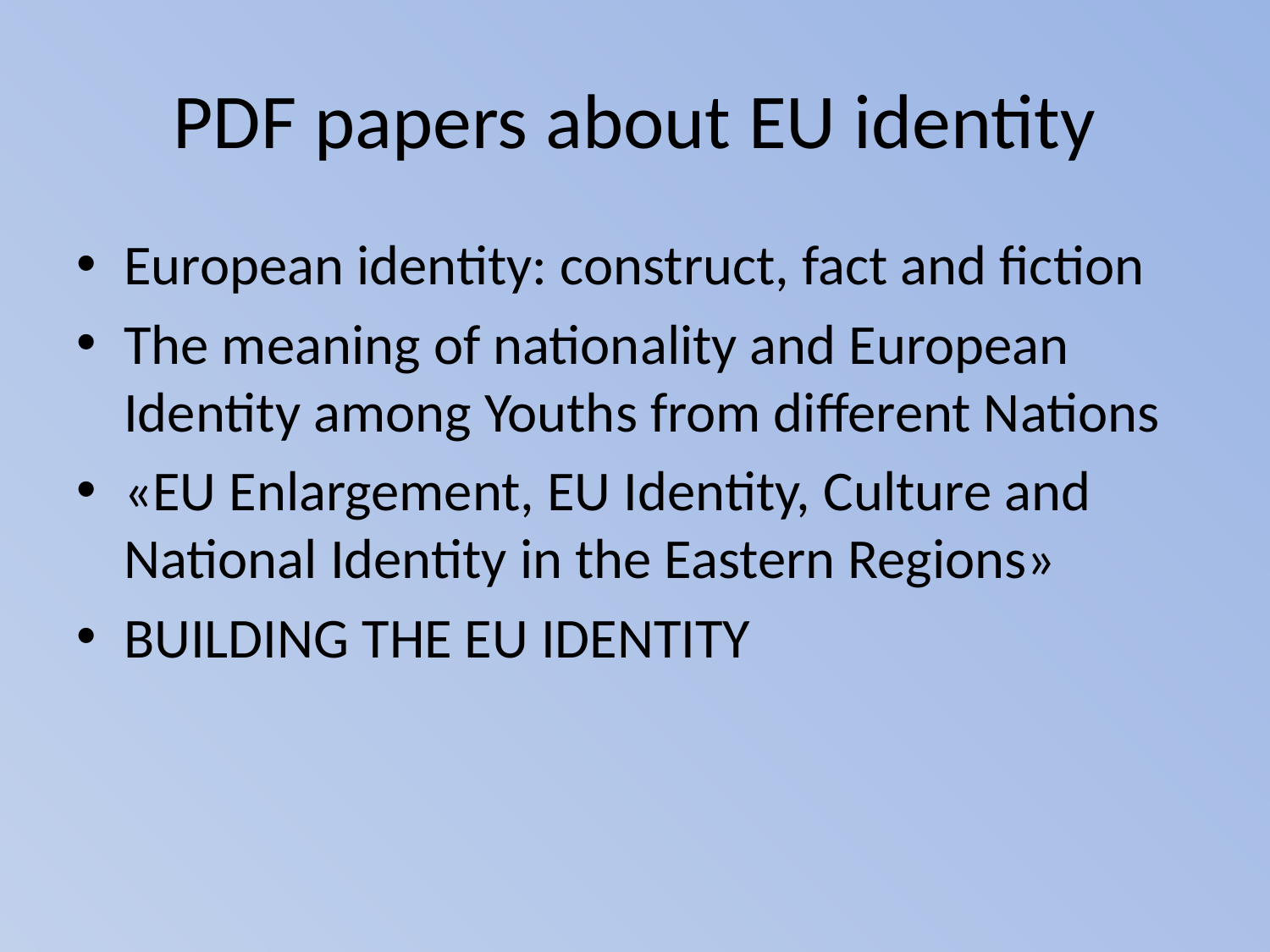

# PDF papers about EU identity
European identity: construct, fact and fiction
The meaning of nationality and European Identity among Youths from different Nations
«EU Enlargement, EU Identity, Culture and National Identity in the Eastern Regions»
BUILDING THE EU IDENTITY